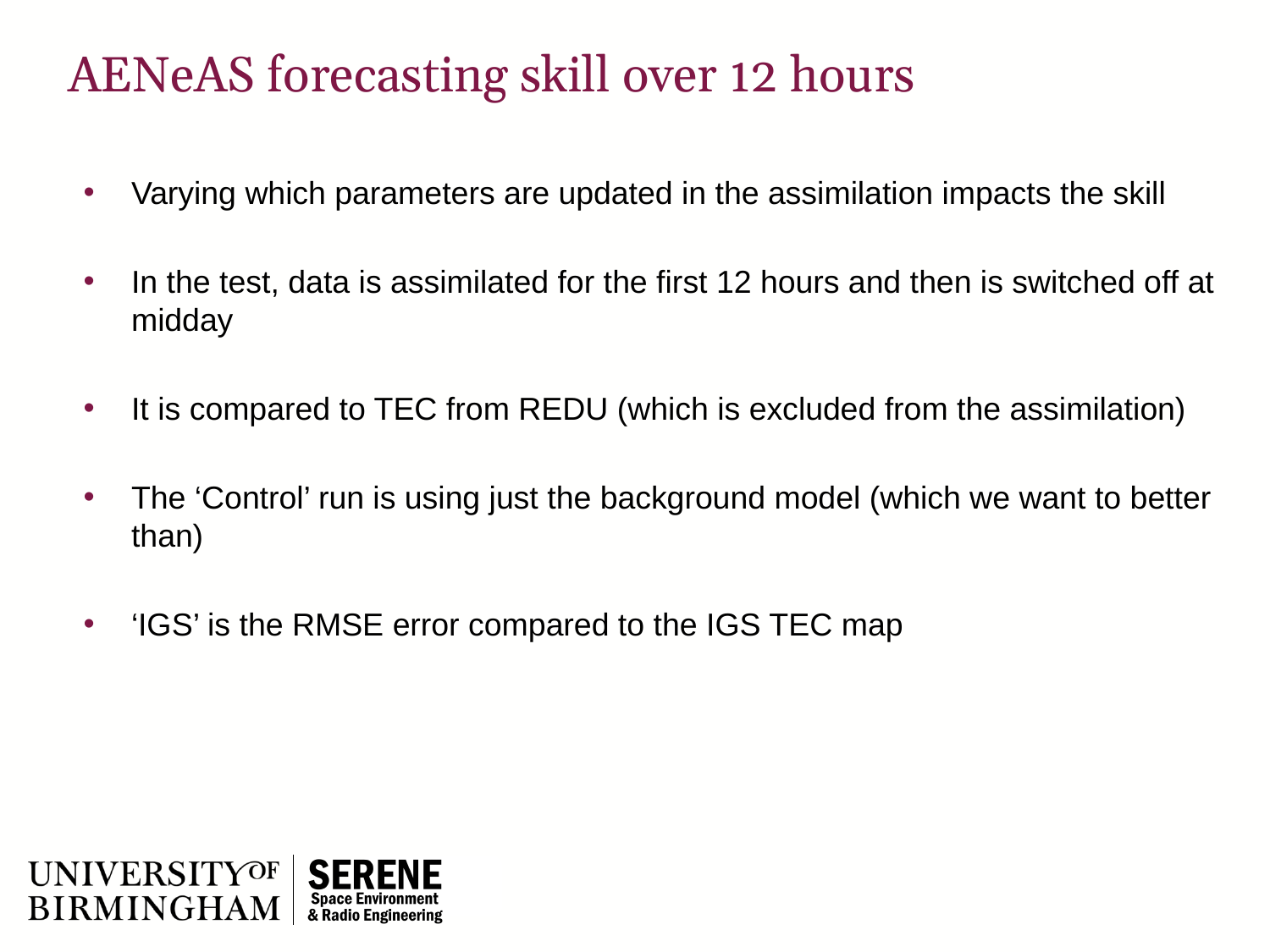

# AENeAS forecasting skill over 12 hours

Varying which parameters are updated in the assimilation impacts the skill

In the test, data is assimilated for the first 12 hours and then is switched off at midday

It is compared to TEC from REDU (which is excluded from the assimilation)

The ‘Control’ run is using just the background model (which we want to better than)

‘IGS’ is the RMSE error compared to the IGS TEC map